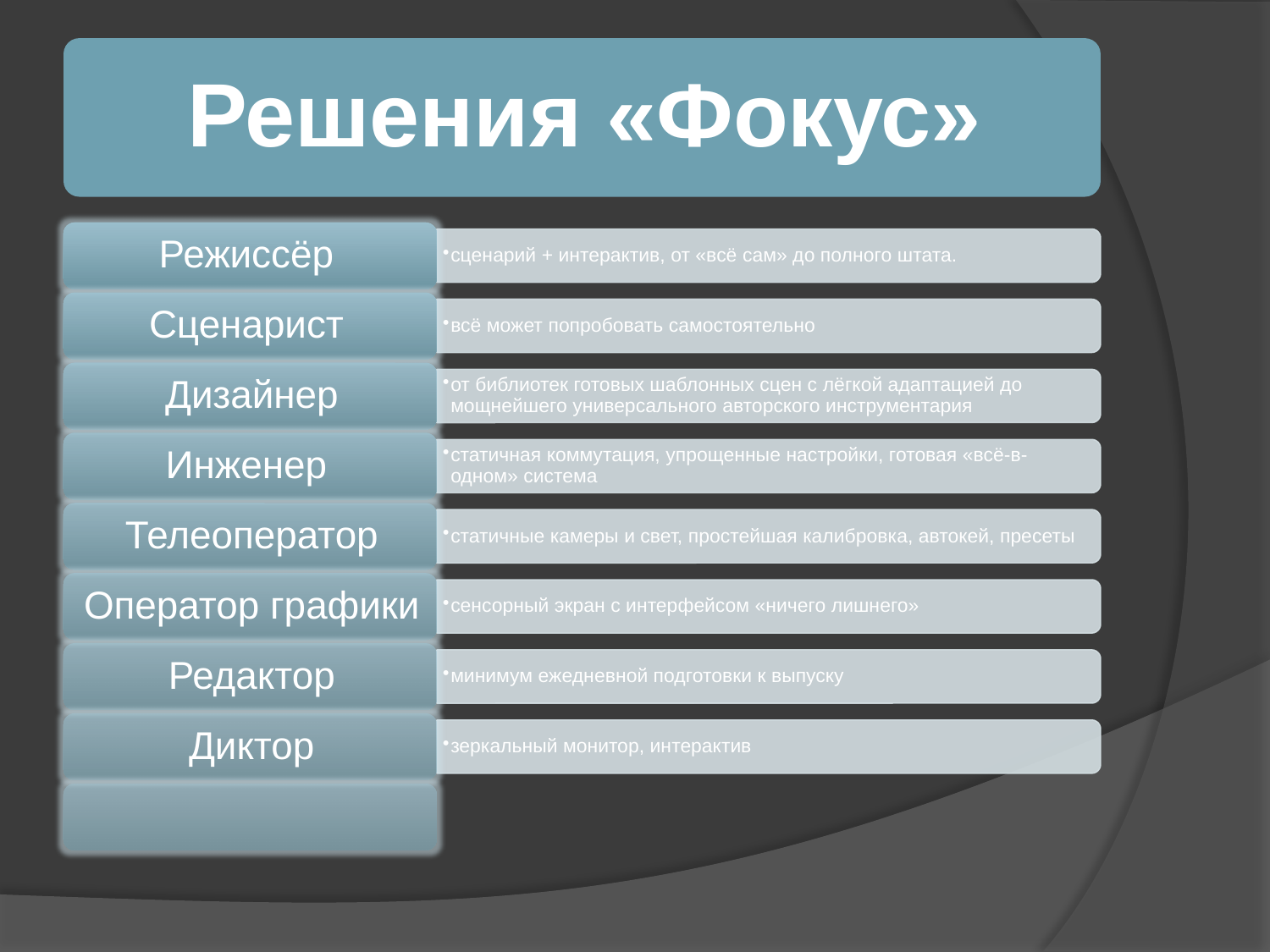

Решения «Фокус»
сценарий + интерактив, от «всё сам» до полного штата.
Режиссёр
всё может попробовать самостоятельно
Сценарист
от библиотек готовых шаблонных сцен с лёгкой адаптацией до мощнейшего универсального авторского инструментария
Дизайнер
статичная коммутация, упрощенные настройки, готовая «всё-в-одном» система
Инженер
статичные камеры и свет, простейшая калибровка, автокей, пресеты
Телеоператор
сенсорный экран с интерфейсом «ничего лишнего»
Оператор графики
минимум ежедневной подготовки к выпуску
Редактор
зеркальный монитор, интерактив
Диктор